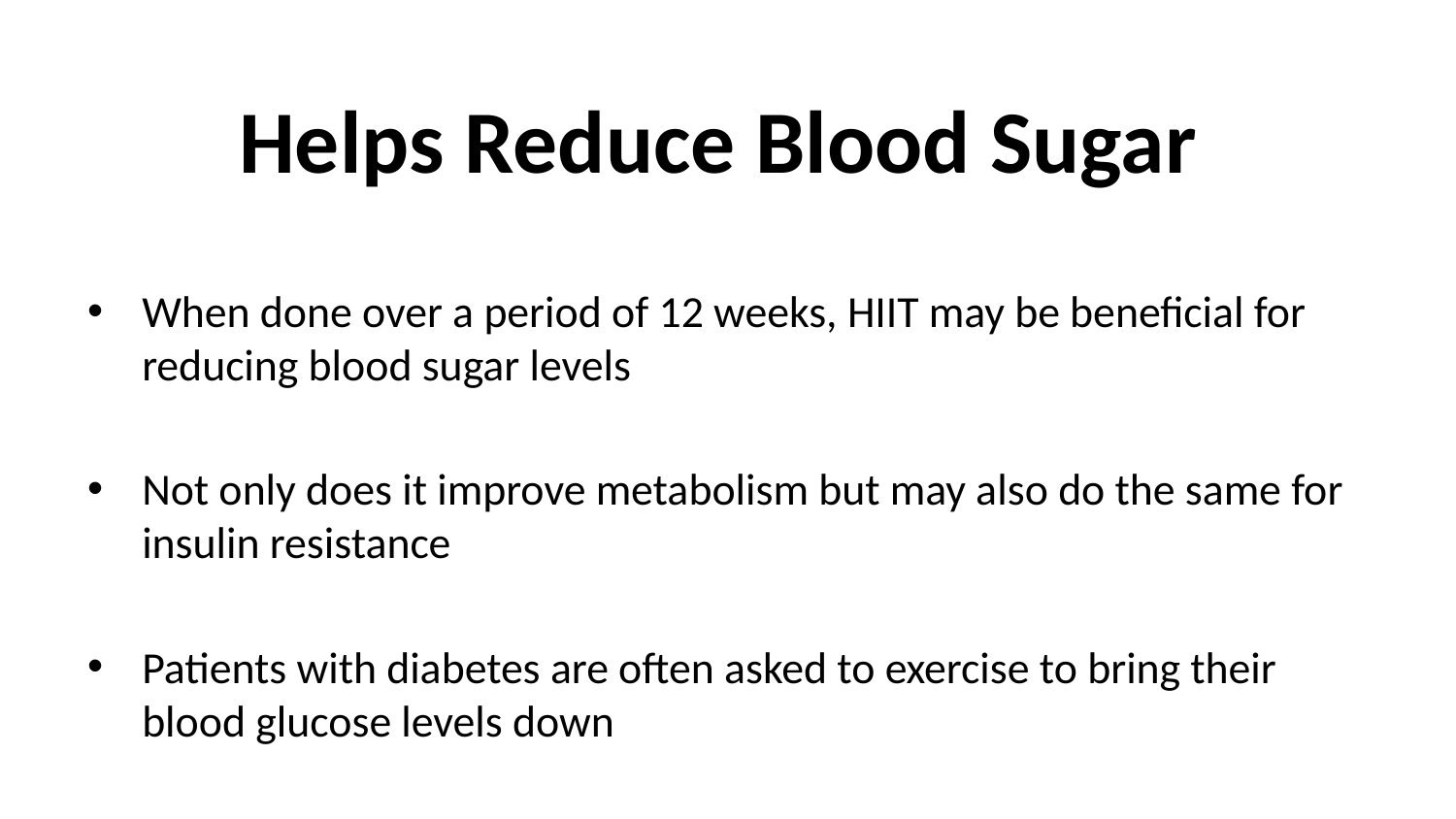

# Helps Reduce Blood Sugar
When done over a period of 12 weeks, HIIT may be beneficial for reducing blood sugar levels

Not only does it improve metabolism but may also do the same for insulin resistance

Patients with diabetes are often asked to exercise to bring their blood glucose levels down